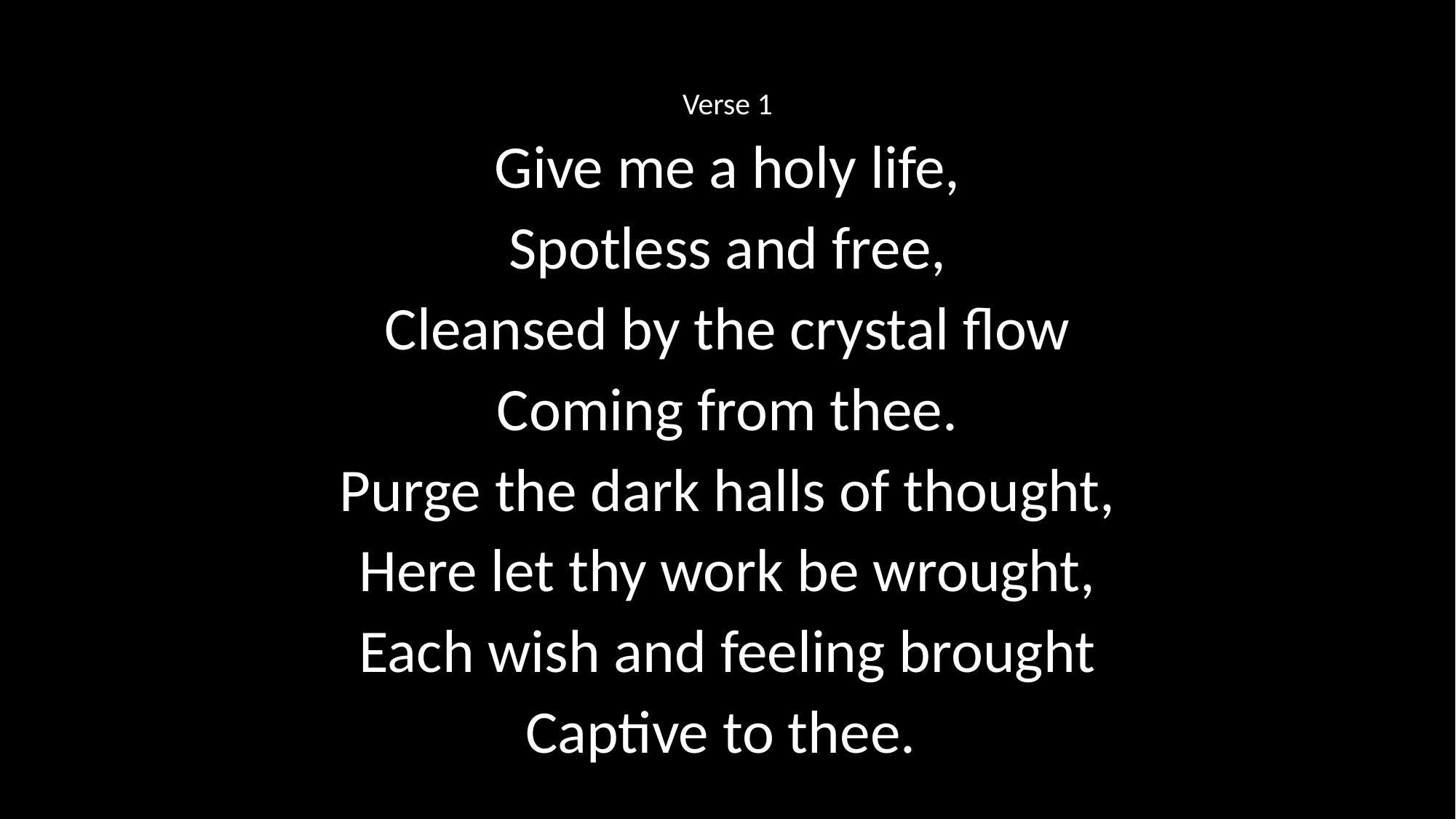

Verse 1
Give me a holy life,
Spotless and free,
Cleansed by the crystal flow
Coming from thee.
Purge the dark halls of thought,
Here let thy work be wrought,
Each wish and feeling brought
Captive to thee.